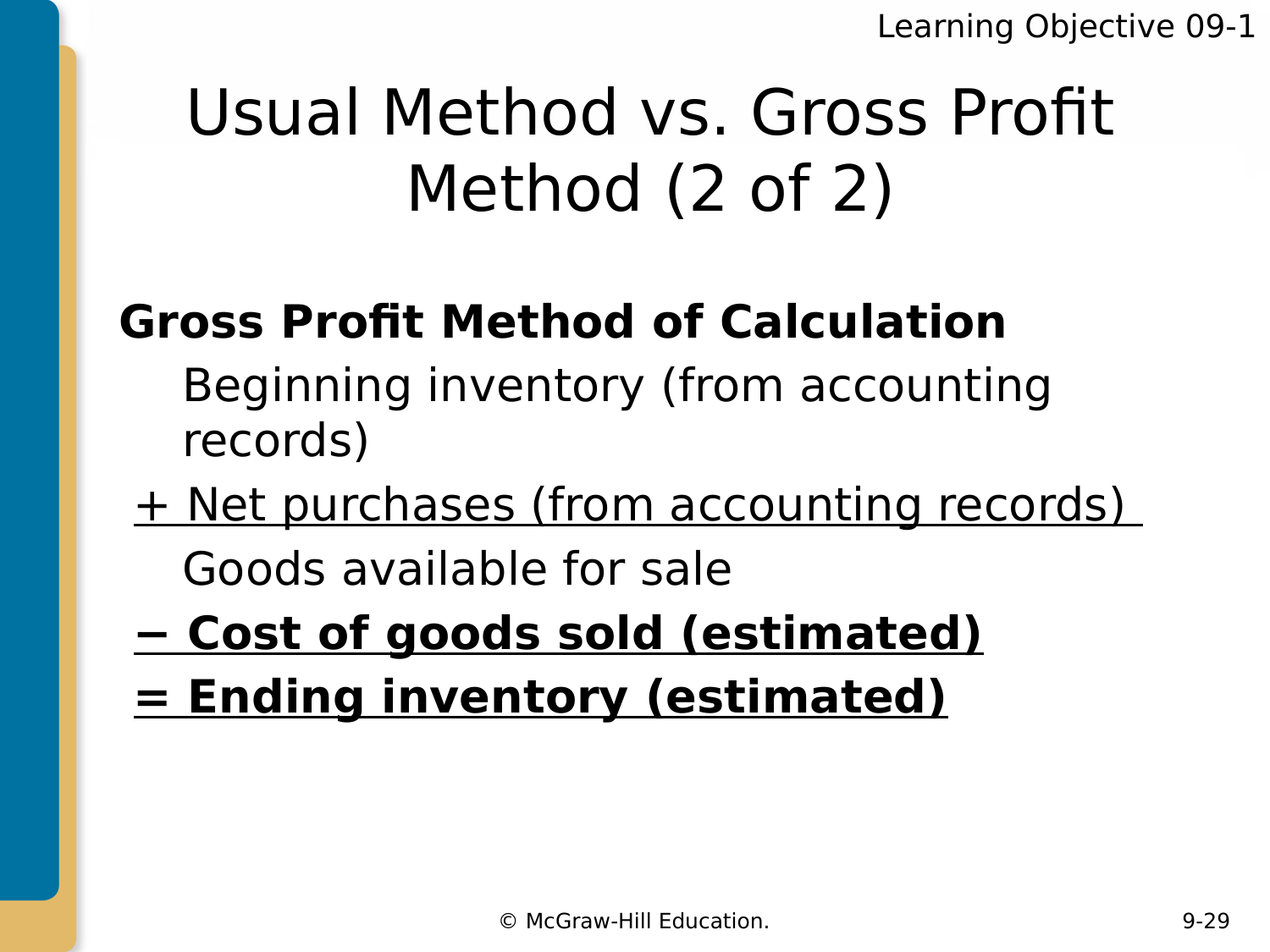

Learning Objective 09-1
# Usual Method vs. Gross Profit Method (2 of 2)
Gross Profit Method of Calculation
Beginning inventory (from accounting records)
+ Net purchases (from accounting records)
Goods available for sale
− Cost of goods sold (estimated)
= Ending inventory (estimated)